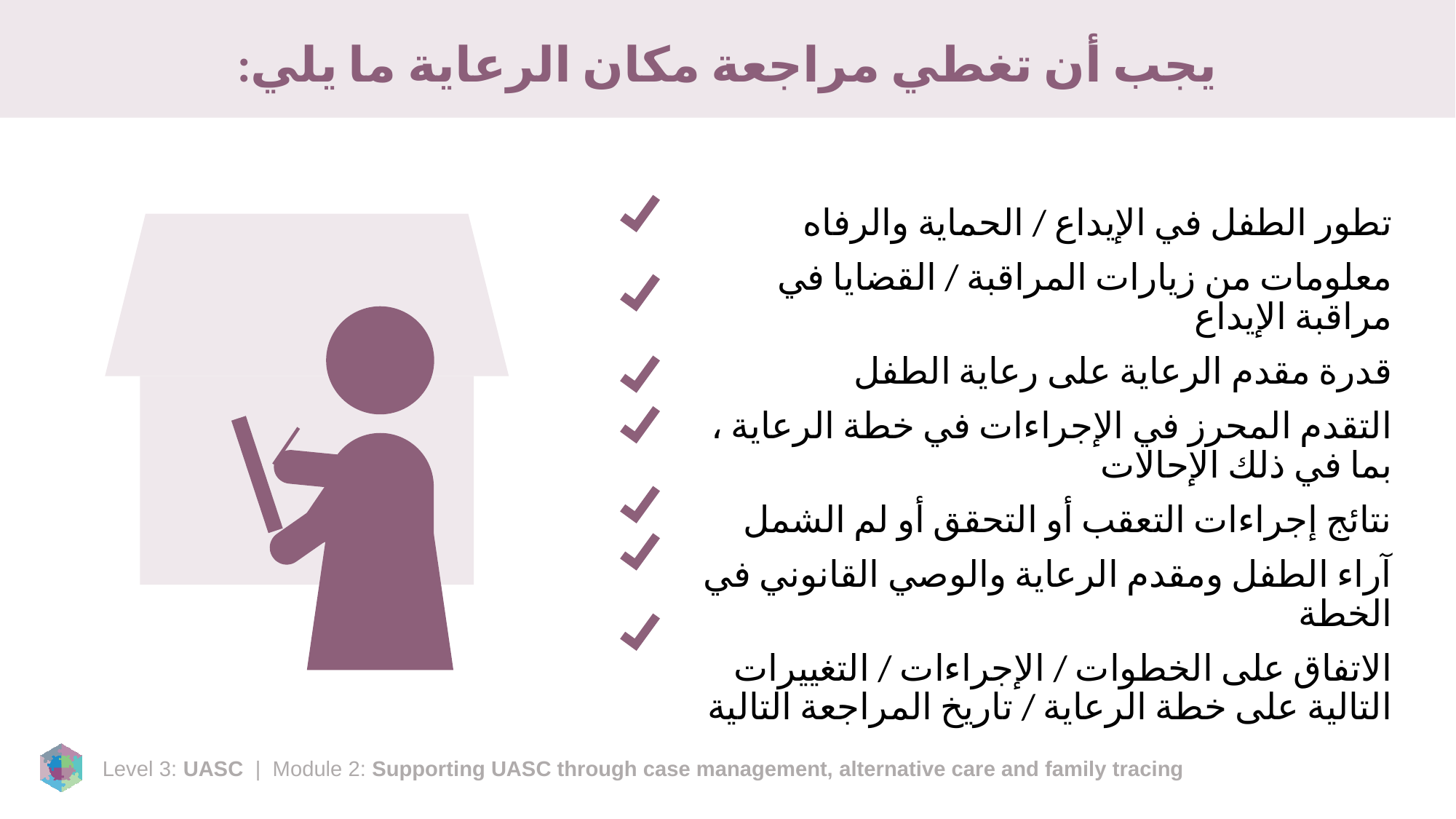

# يجب أن تغطي مراجعة مكان الرعاية ما يلي:
تطور الطفل في الإيداع / الحماية والرفاه
معلومات من زيارات المراقبة / القضايا في مراقبة الإيداع
قدرة مقدم الرعاية على رعاية الطفل
التقدم المحرز في الإجراءات في خطة الرعاية ، بما في ذلك الإحالات
نتائج إجراءات التعقب أو التحقق أو لم الشمل
آراء الطفل ومقدم الرعاية والوصي القانوني في الخطة
الاتفاق على الخطوات / الإجراءات / التغييرات التالية على خطة الرعاية / تاريخ المراجعة التالية